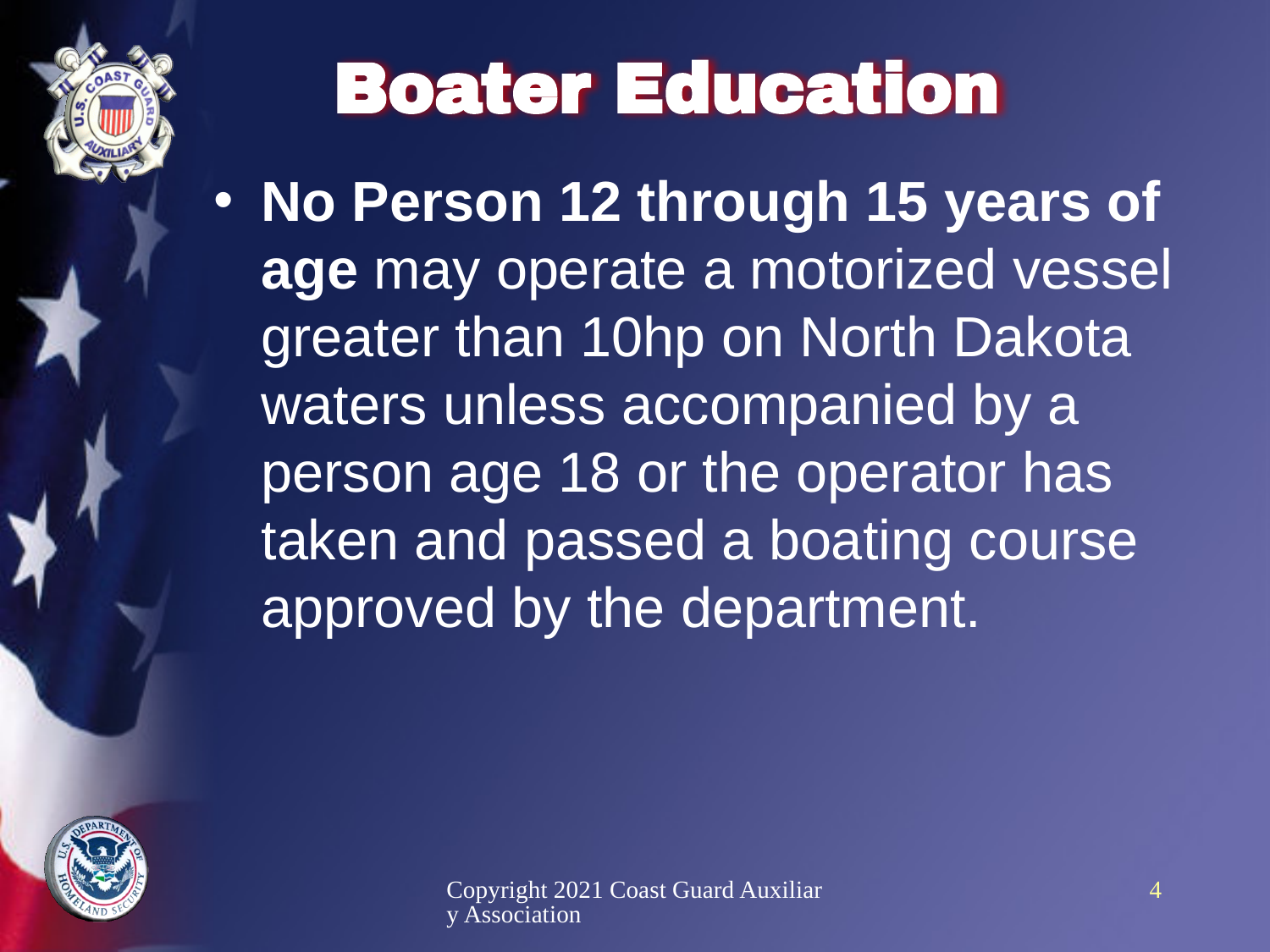

# Boater Education
No Person 12 through 15 years of age may operate a motorized vessel greater than 10hp on North Dakota waters unless accompanied by a person age 18 or the operator has taken and passed a boating course approved by the department.

Copyright 2021 Coast Guard Auxiliary Association
4